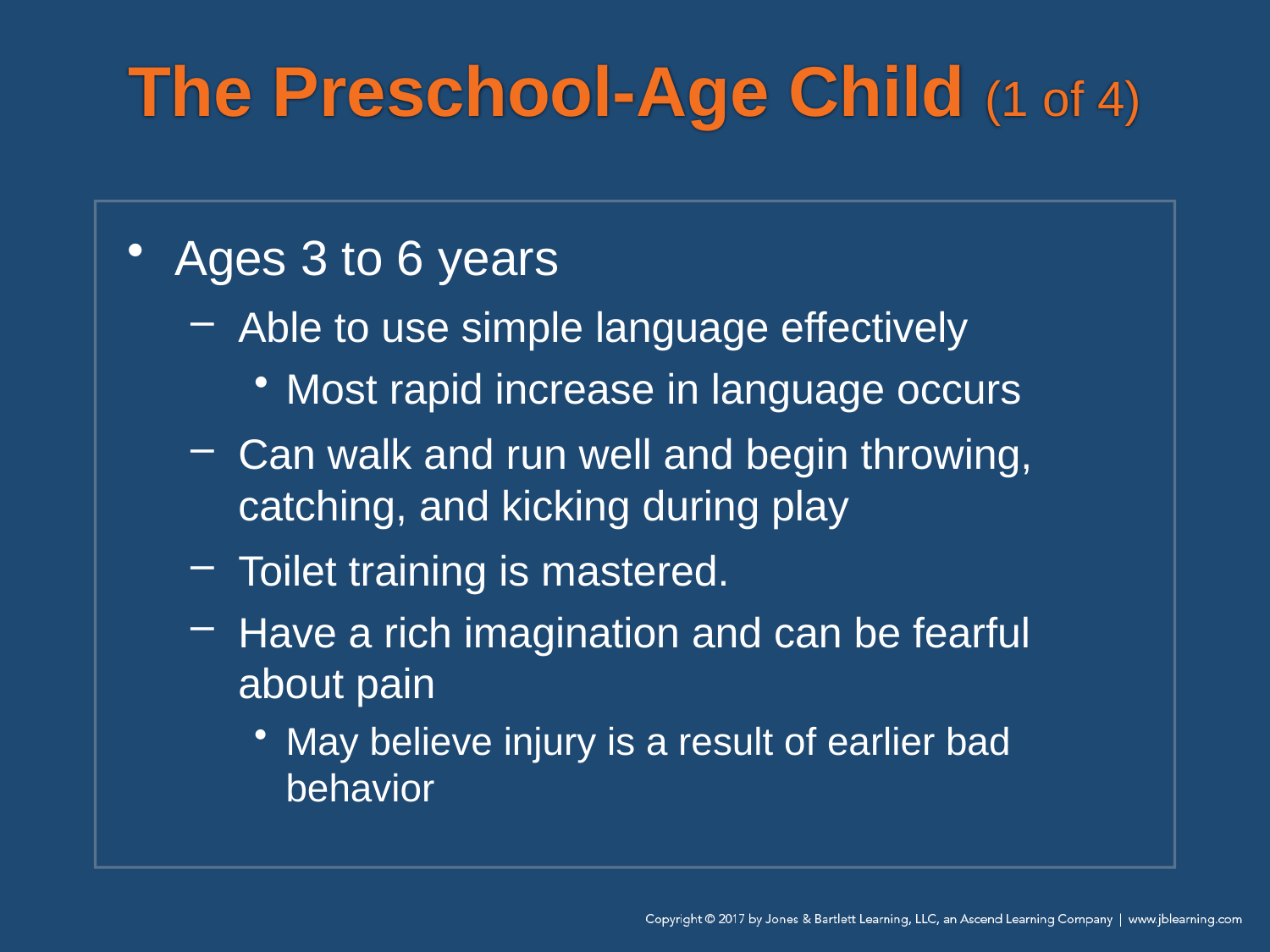

# The Preschool-Age Child (1 of 4)
Ages 3 to 6 years
Able to use simple language effectively
Most rapid increase in language occurs
Can walk and run well and begin throwing, catching, and kicking during play
Toilet training is mastered.
Have a rich imagination and can be fearful about pain
May believe injury is a result of earlier bad behavior